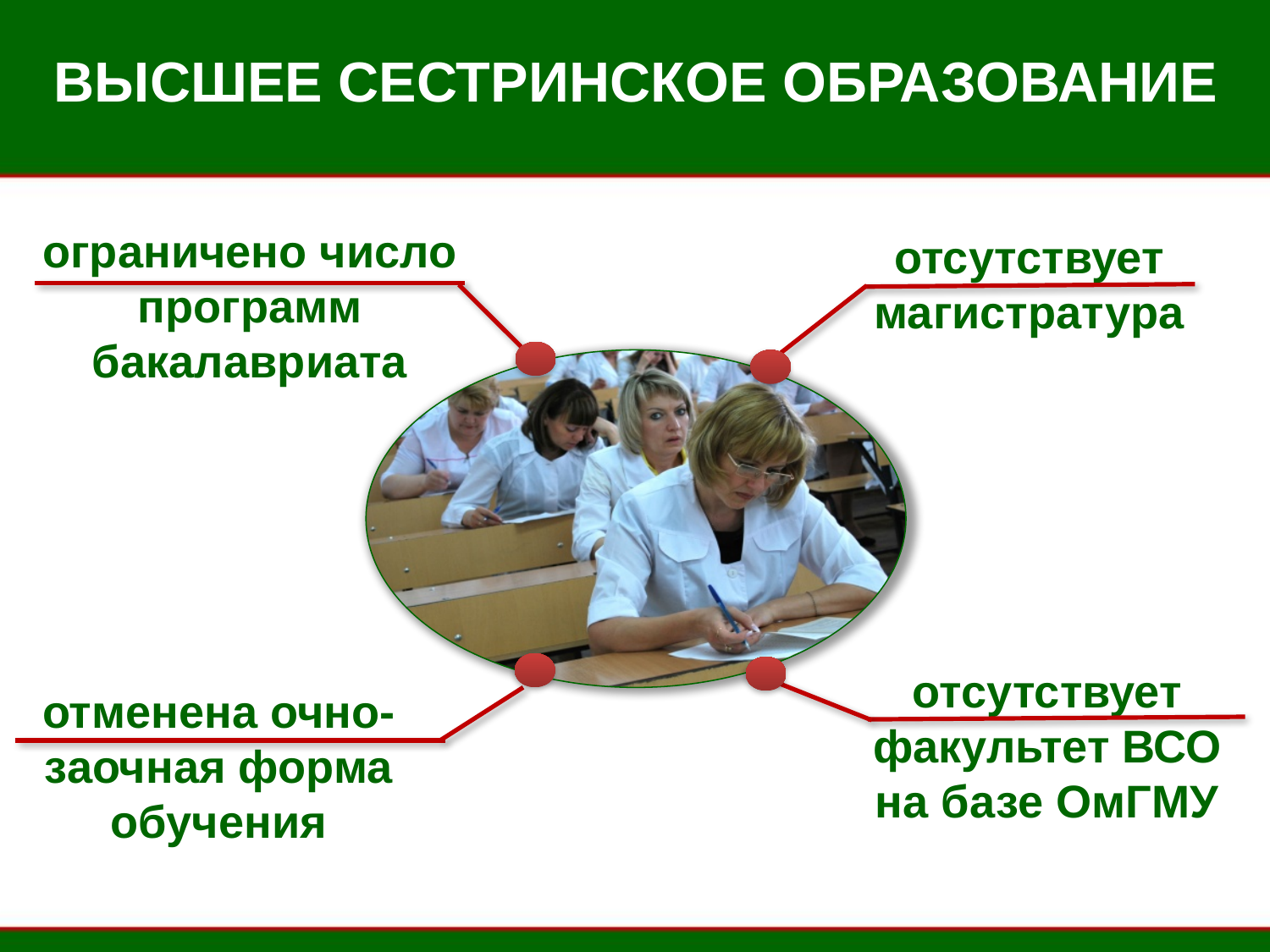

ВЫСШЕЕ СЕСТРИНСКОЕ ОБРАЗОВАНИЕ
ограничено число программ бакалавриата
отсутствует магистратура

отсутствует факультет ВСО на базе ОмГМУ

отменена очно-заочная форма обучения